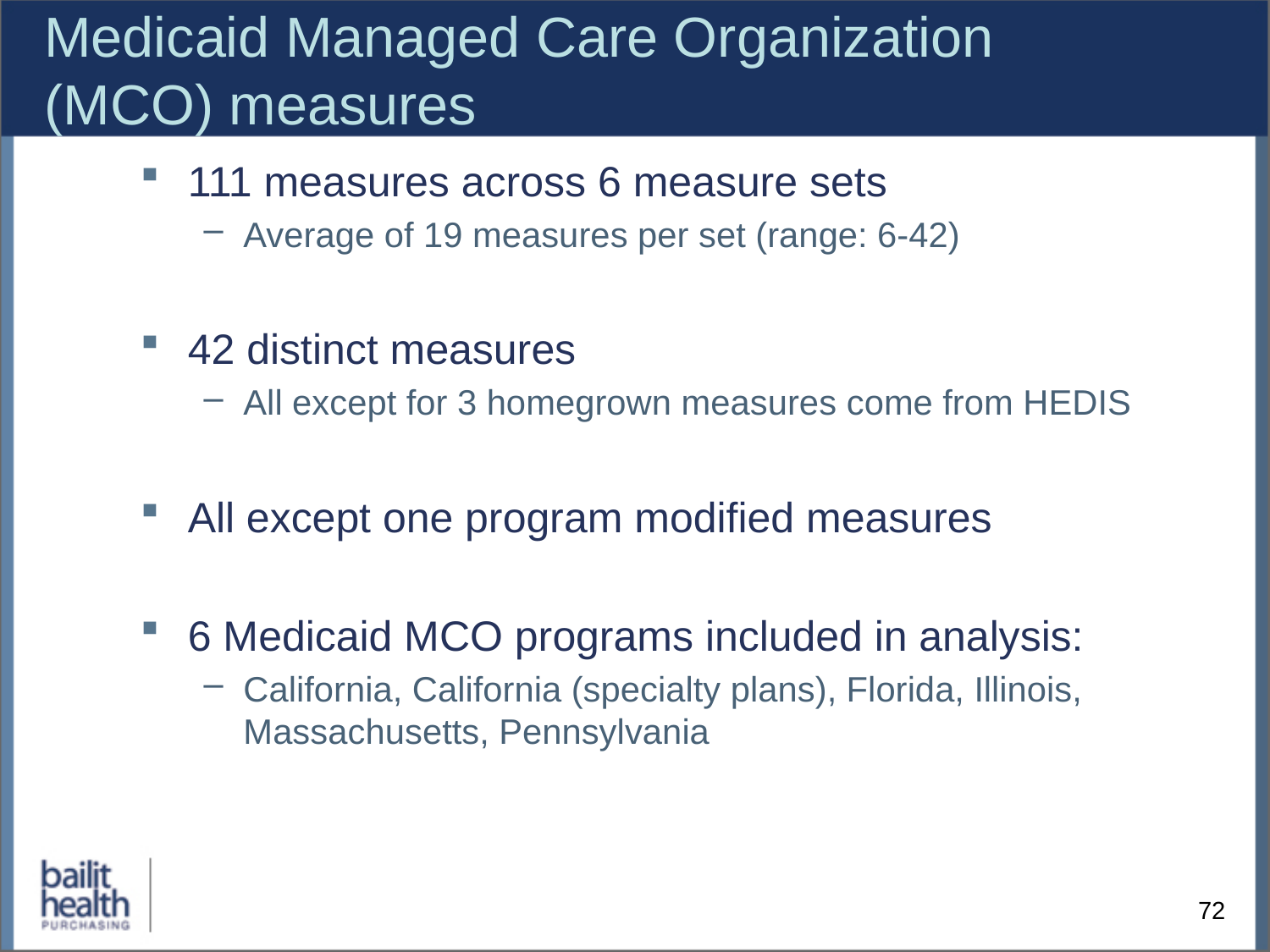

# Medicaid Managed Care Organization (MCO) measures
111 measures across 6 measure sets
Average of 19 measures per set (range: 6-42)

42 distinct measures
All except for 3 homegrown measures come from HEDIS

All except one program modified measures

6 Medicaid MCO programs included in analysis:
California, California (specialty plans), Florida, Illinois, Massachusetts, Pennsylvania

72